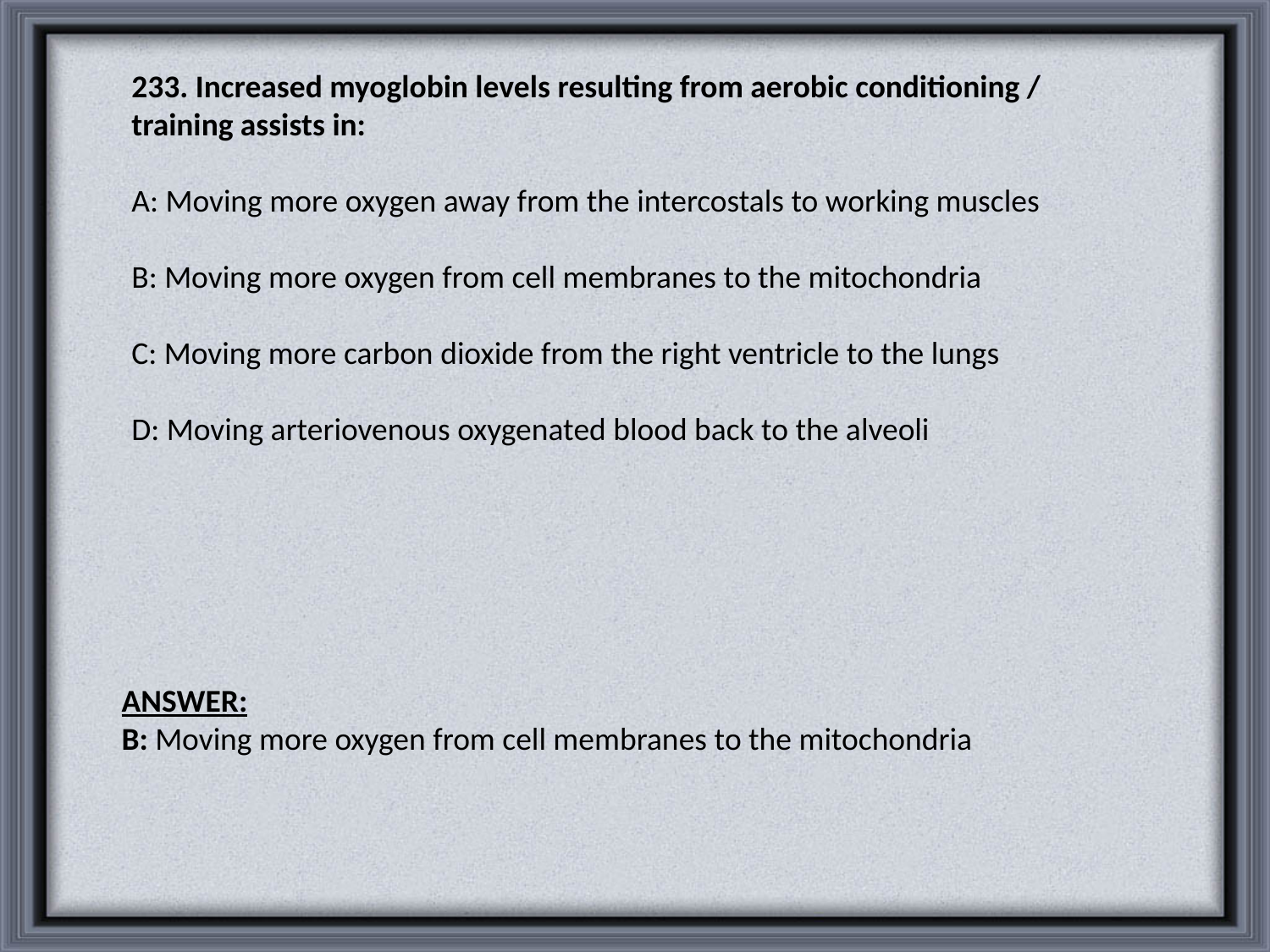

233. Increased myoglobin levels resulting from aerobic conditioning / training assists in:

A: Moving more oxygen away from the intercostals to working muscles

B: Moving more oxygen from cell membranes to the mitochondria

C: Moving more carbon dioxide from the right ventricle to the lungs

D: Moving arteriovenous oxygenated blood back to the alveoli

ANSWER:
B: Moving more oxygen from cell membranes to the mitochondria